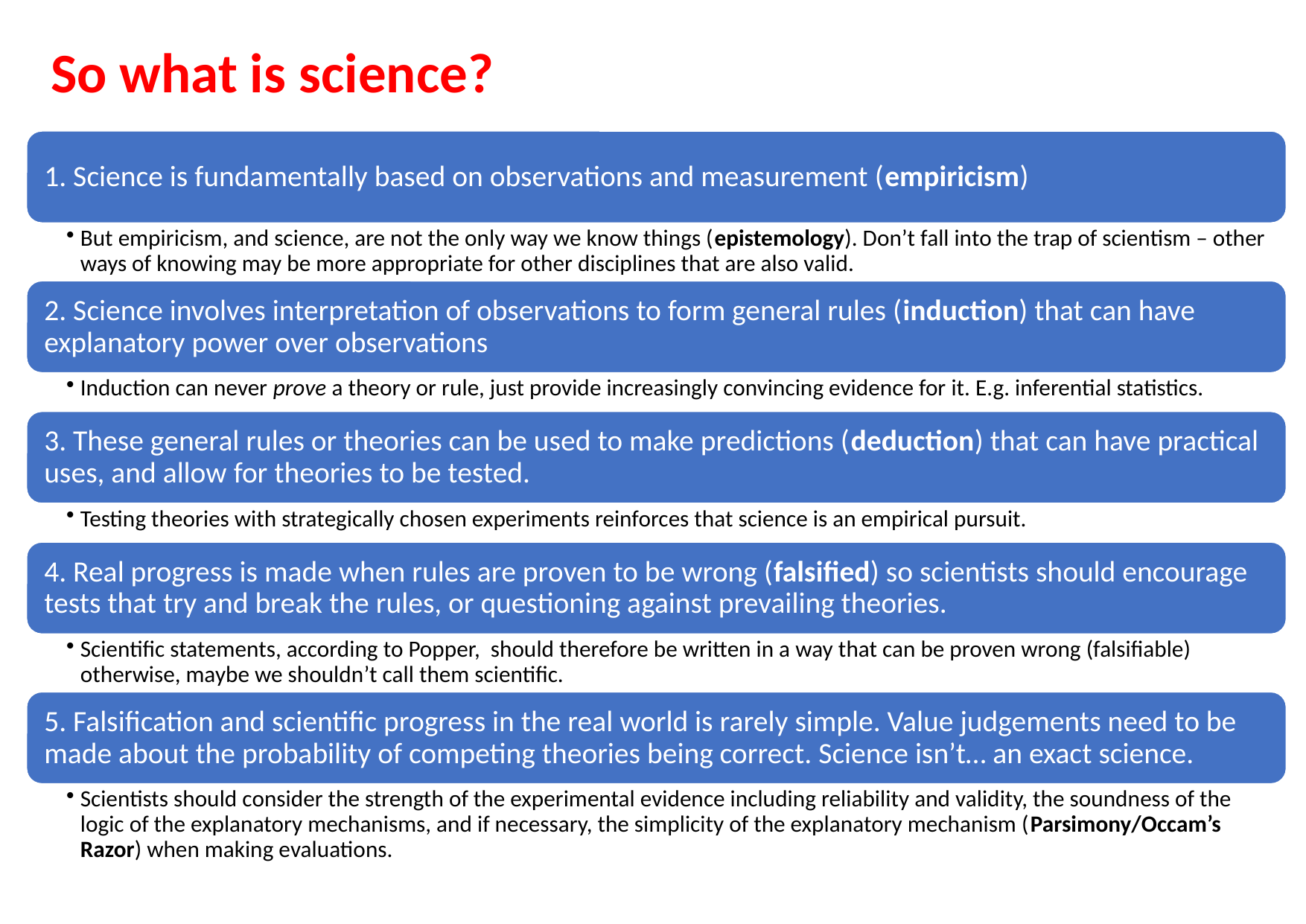

So what is science?
1. Science is fundamentally based on observations and measurement (empiricism)
But empiricism, and science, are not the only way we know things (epistemology). Don’t fall into the trap of scientism – other ways of knowing may be more appropriate for other disciplines that are also valid.
2. Science involves interpretation of observations to form general rules (induction) that can have explanatory power over observations
Induction can never prove a theory or rule, just provide increasingly convincing evidence for it. E.g. inferential statistics.
3. These general rules or theories can be used to make predictions (deduction) that can have practical uses, and allow for theories to be tested.
Testing theories with strategically chosen experiments reinforces that science is an empirical pursuit.
4. Real progress is made when rules are proven to be wrong (falsified) so scientists should encourage tests that try and break the rules, or questioning against prevailing theories.
Scientific statements, according to Popper,  should therefore be written in a way that can be proven wrong (falsifiable) otherwise, maybe we shouldn’t call them scientific.
5. Falsification and scientific progress in the real world is rarely simple. Value judgements need to be made about the probability of competing theories being correct. Science isn’t… an exact science.
Scientists should consider the strength of the experimental evidence including reliability and validity, the soundness of the logic of the explanatory mechanisms, and if necessary, the simplicity of the explanatory mechanism (Parsimony/Occam’s Razor) when making evaluations.